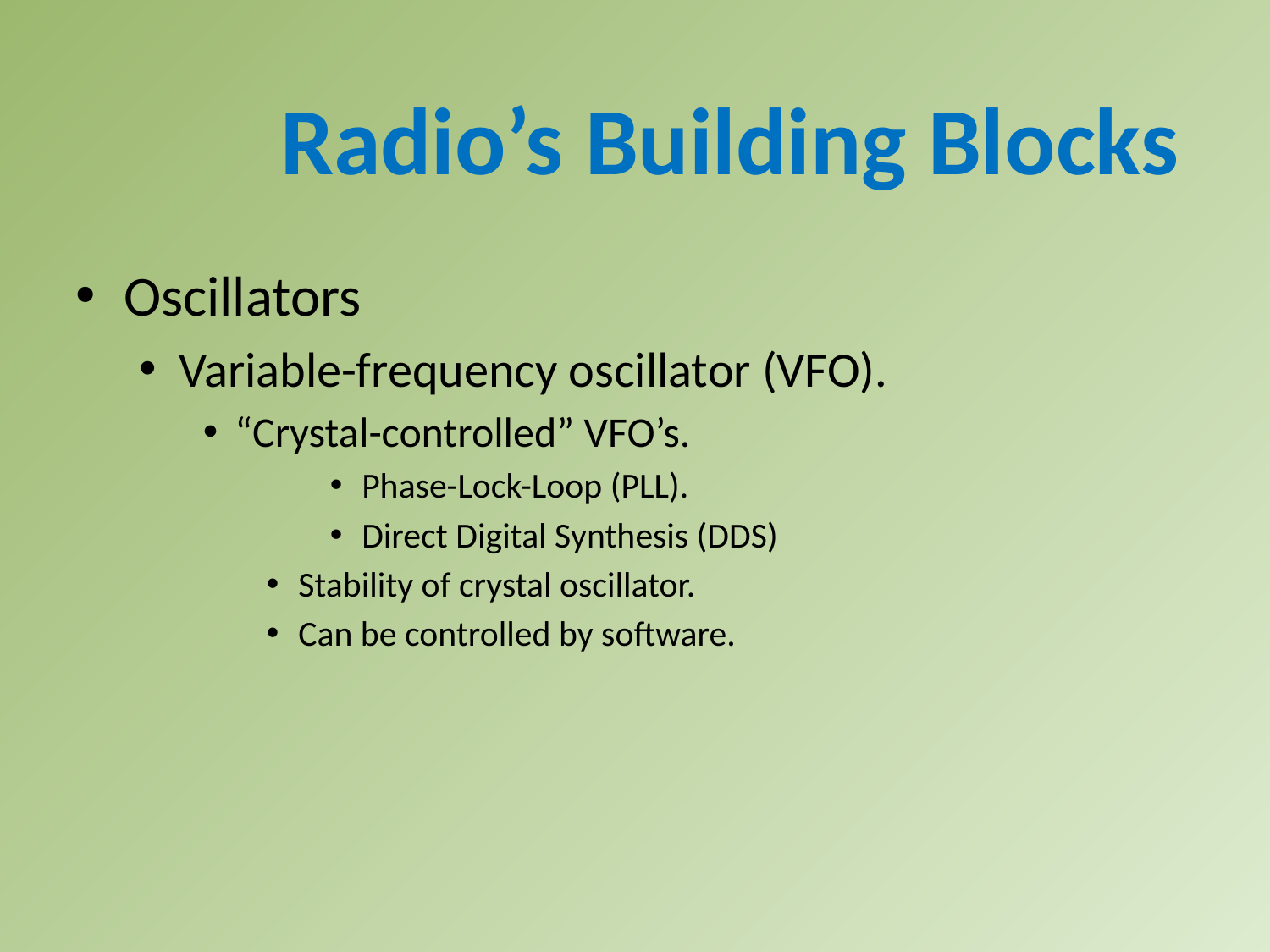

Radio’s Building Blocks
Oscillators
Variable-frequency oscillator (VFO).
“Crystal-controlled” VFO’s.
Phase-Lock-Loop (PLL).
Direct Digital Synthesis (DDS)
Stability of crystal oscillator.
Can be controlled by software.